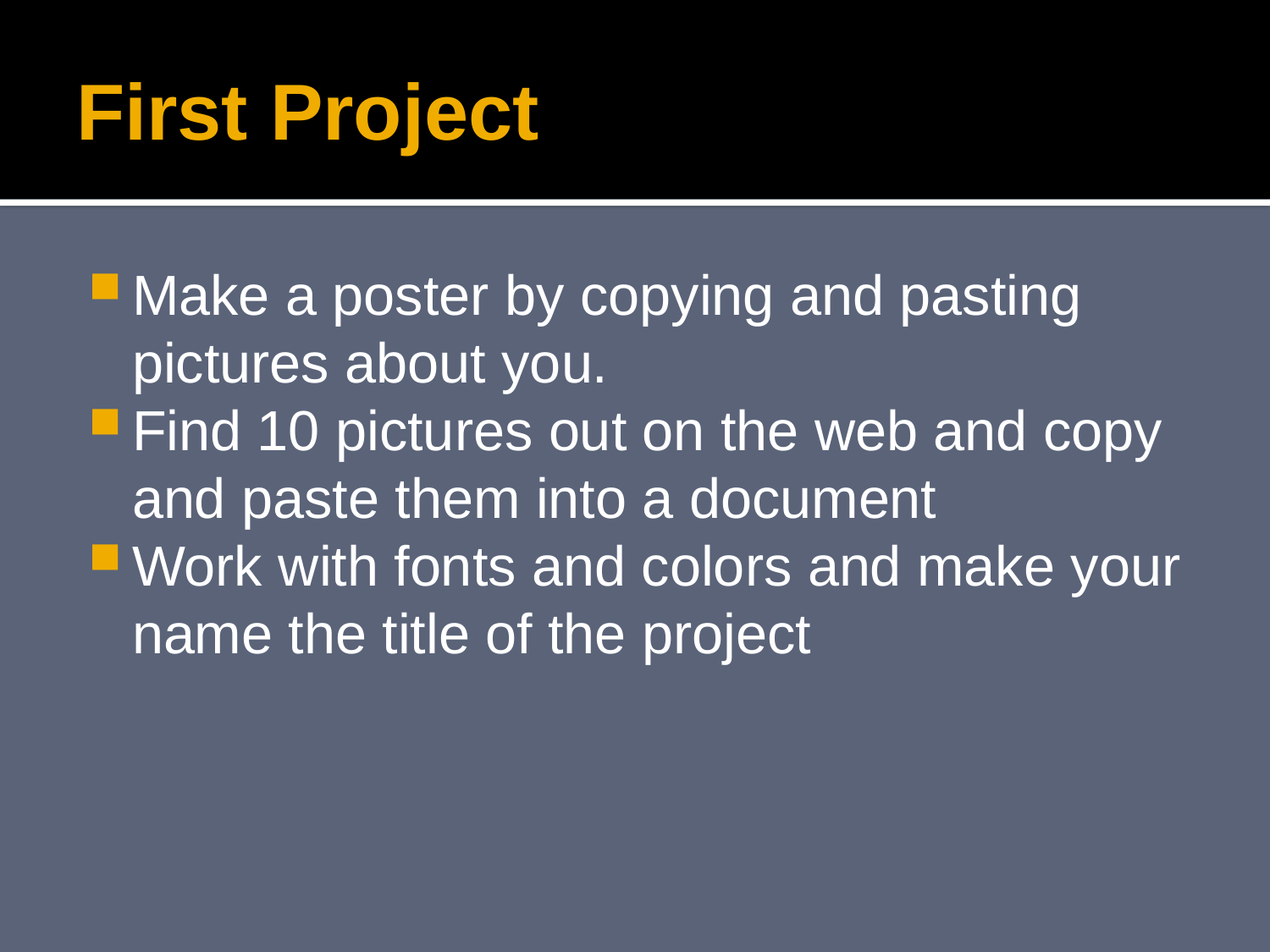

# First Project
Make a poster by copying and pasting pictures about you.
Find 10 pictures out on the web and copy and paste them into a document
Work with fonts and colors and make your name the title of the project